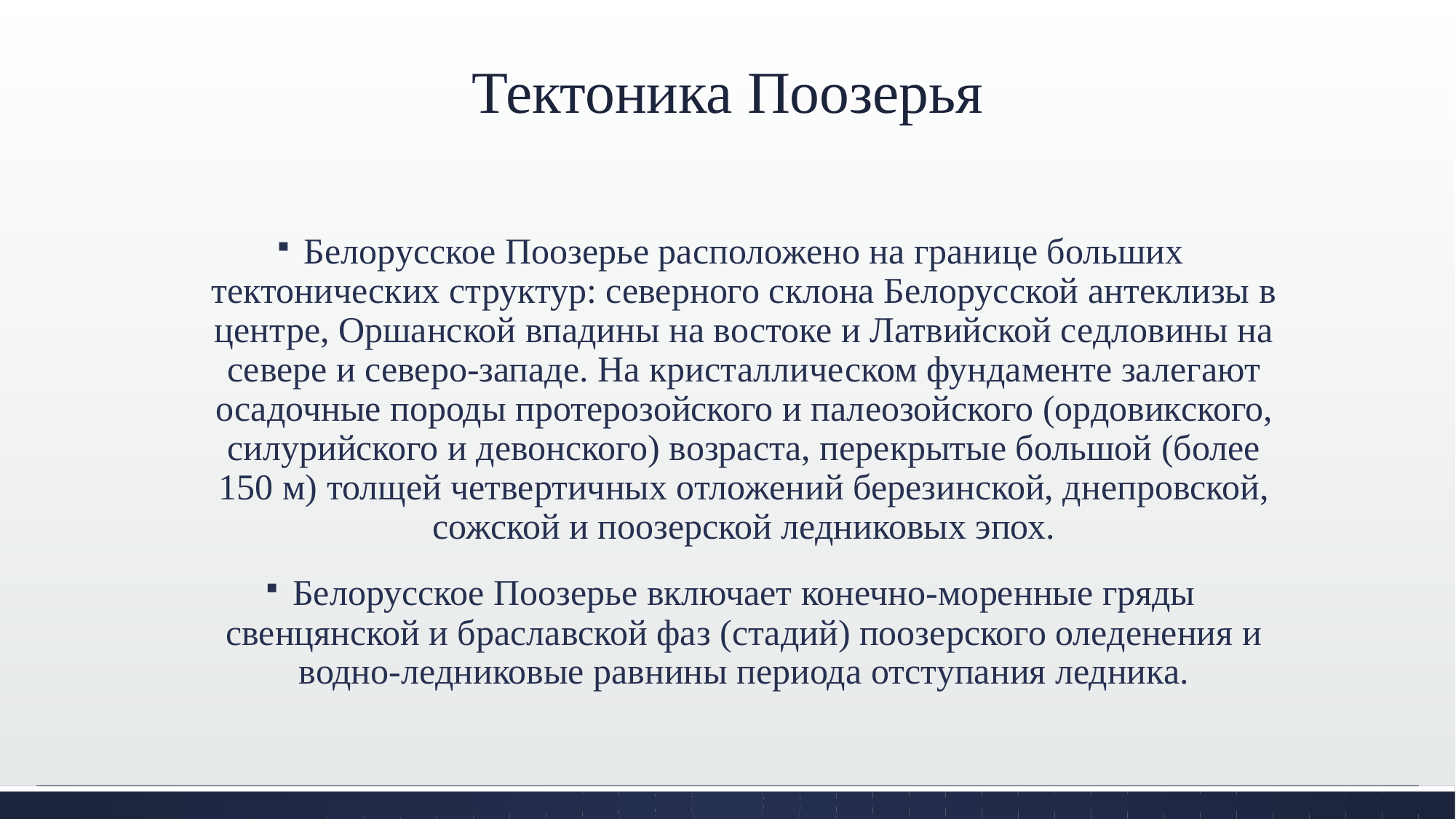

# Тектоника Поозерья
Белорусское Поозерье расположено на границе больших тектонических структур: северного склона Белорусской антеклизы в центре, Оршанской впадины на востоке и Латвийской седловины на севере и северо-западе. На кристаллическом фундаменте залегают осадочные породы протерозойского и палеозойского (ордовикского, силурийского и девонского) возраста, перекрытые большой (более 150 м) толщей четвертичных отложений березинской, днепровской, сожской и поозерской ледниковых эпох.
Белорусское Поозерье включает конечно-моренные гряды свенцянской и браславской фаз (стадий) поозерского оледенения и водно-ледниковые равнины периода отступания ледника.